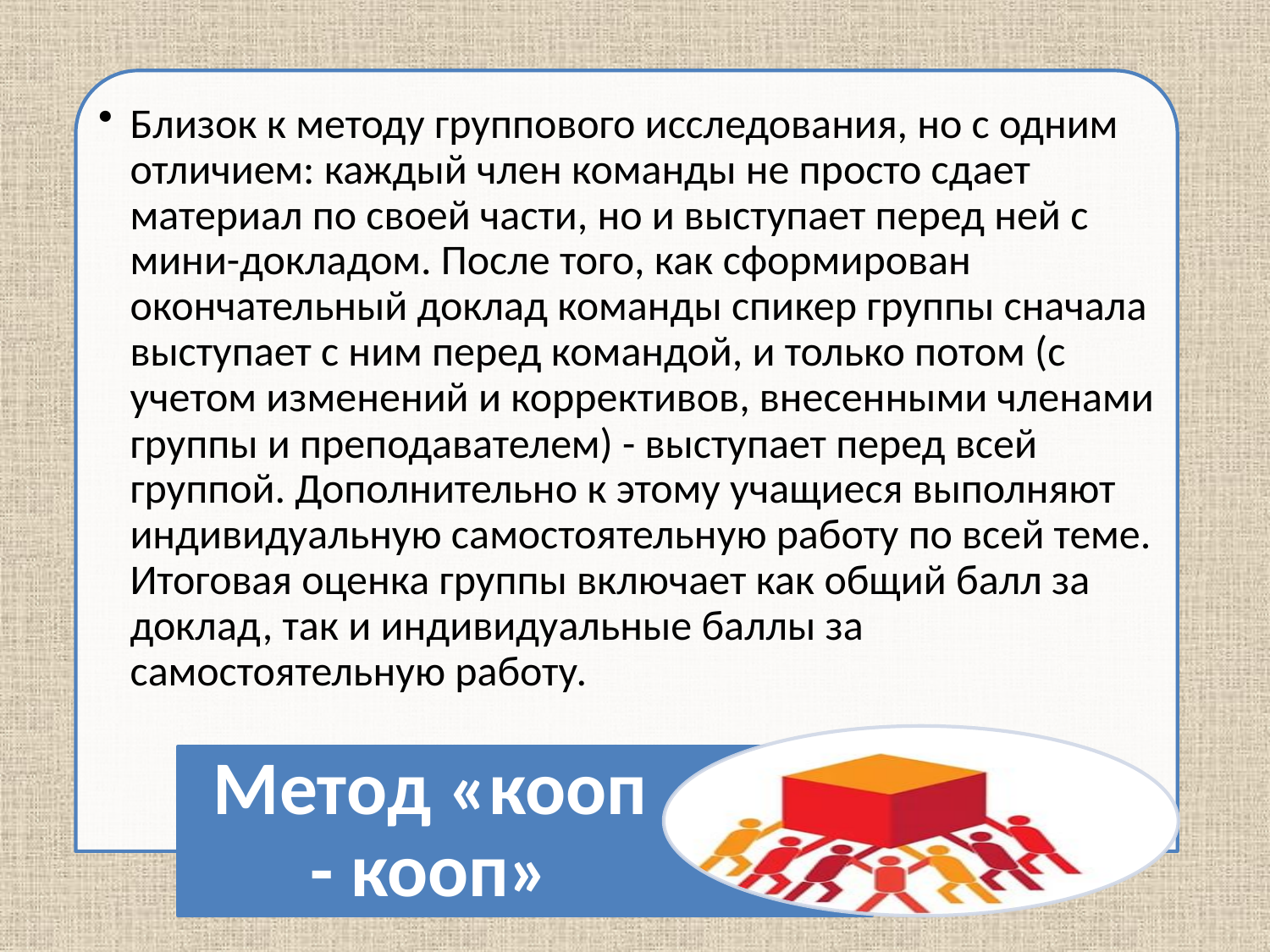

Близок к методу группового исследования, но с одним отличием: каждый член команды не просто сдает материал по своей части, но и выступает перед ней с мини-докладом. После того, как сформирован окончательный доклад команды спикер группы сначала выступает с ним перед командой, и только потом (с учетом изменений и коррективов, внесенными членами группы и преподавателем) - выступает перед всей группой. Дополнительно к этому учащиеся выполняют индивидуальную самостоятельную работу по всей теме. Итоговая оценка группы включает как общий балл за доклад, так и индивидуальные баллы за самостоятельную работу.
Метод «кооп - кооп»